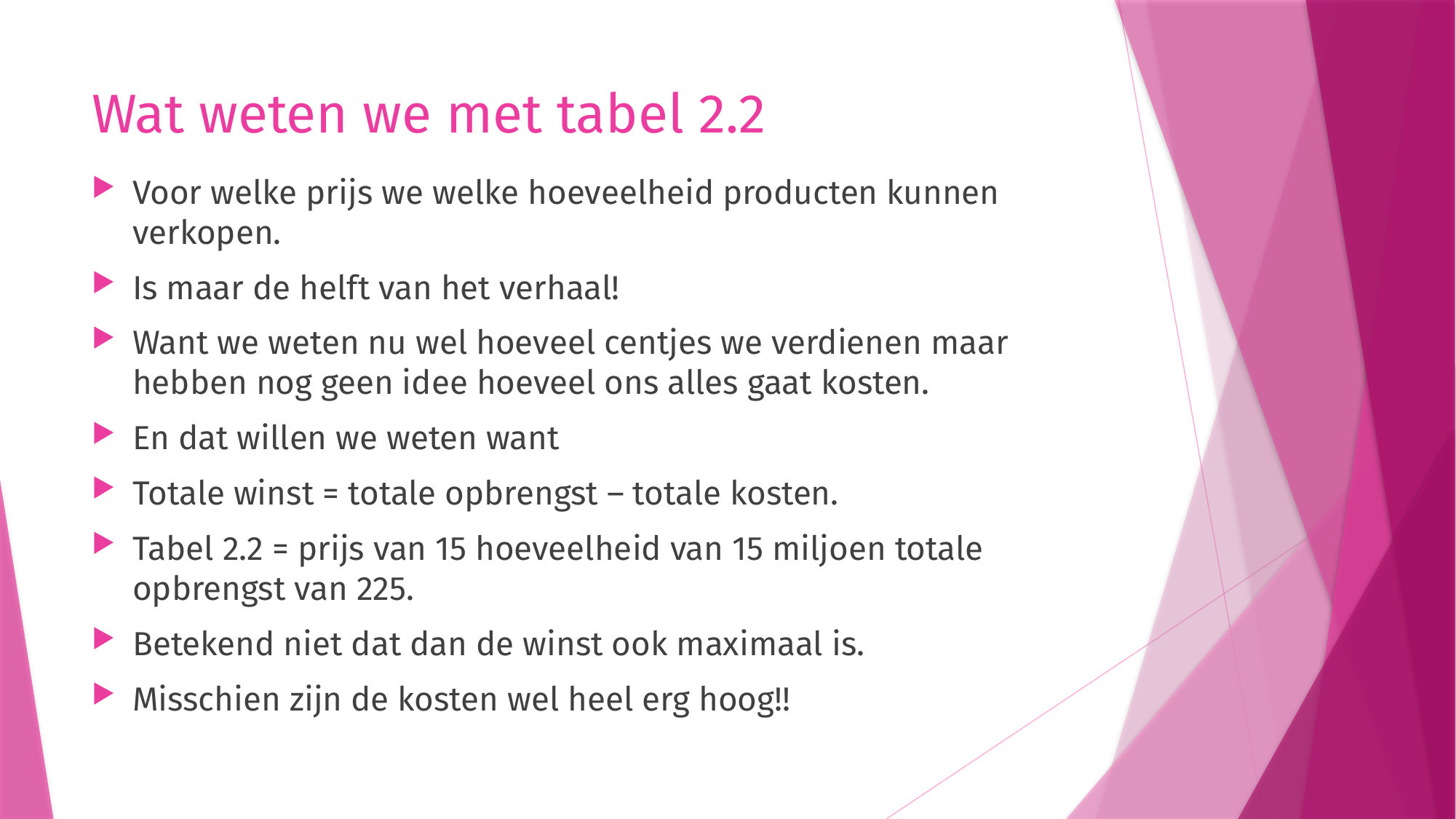

# Wat weten we met tabel 2.2
Voor welke prijs we welke hoeveelheid producten kunnen verkopen.
Is maar de helft van het verhaal!
Want we weten nu wel hoeveel centjes we verdienen maar hebben nog geen idee hoeveel ons alles gaat kosten.
En dat willen we weten want
Totale winst = totale opbrengst – totale kosten.
Tabel 2.2 = prijs van 15 hoeveelheid van 15 miljoen totale opbrengst van 225.
Betekend niet dat dan de winst ook maximaal is.
Misschien zijn de kosten wel heel erg hoog!!